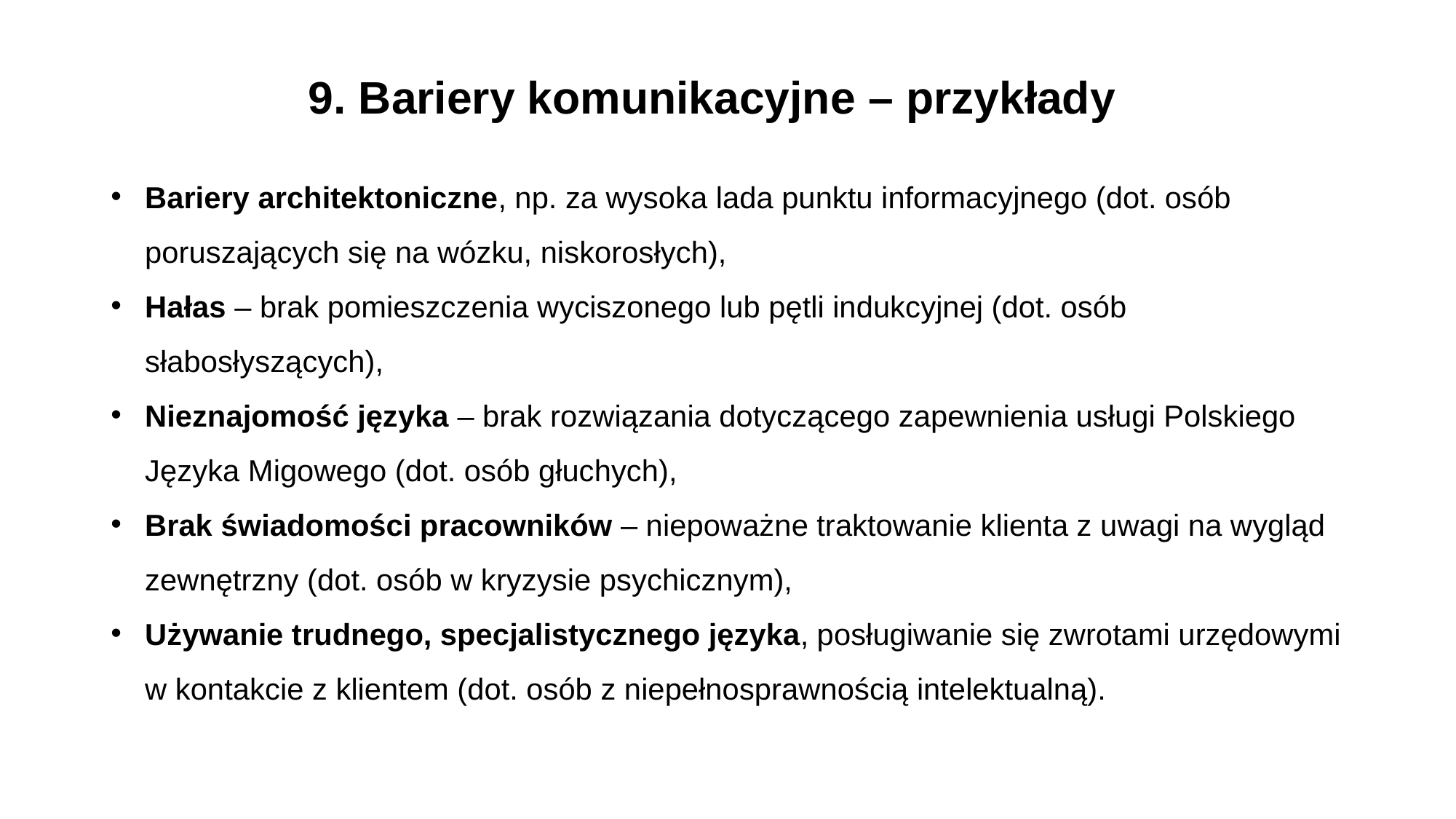

9. Bariery komunikacyjne – przykłady
Bariery architektoniczne, np. za wysoka lada punktu informacyjnego (dot. osób poruszających się na wózku, niskorosłych),
Hałas – brak pomieszczenia wyciszonego lub pętli indukcyjnej (dot. osób słabosłyszących),
Nieznajomość języka – brak rozwiązania dotyczącego zapewnienia usługi Polskiego Języka Migowego (dot. osób głuchych),
Brak świadomości pracowników – niepoważne traktowanie klienta z uwagi na wygląd zewnętrzny (dot. osób w kryzysie psychicznym),
Używanie trudnego, specjalistycznego języka, posługiwanie się zwrotami urzędowymi
w kontakcie z klientem (dot. osób z niepełnosprawnością intelektualną).